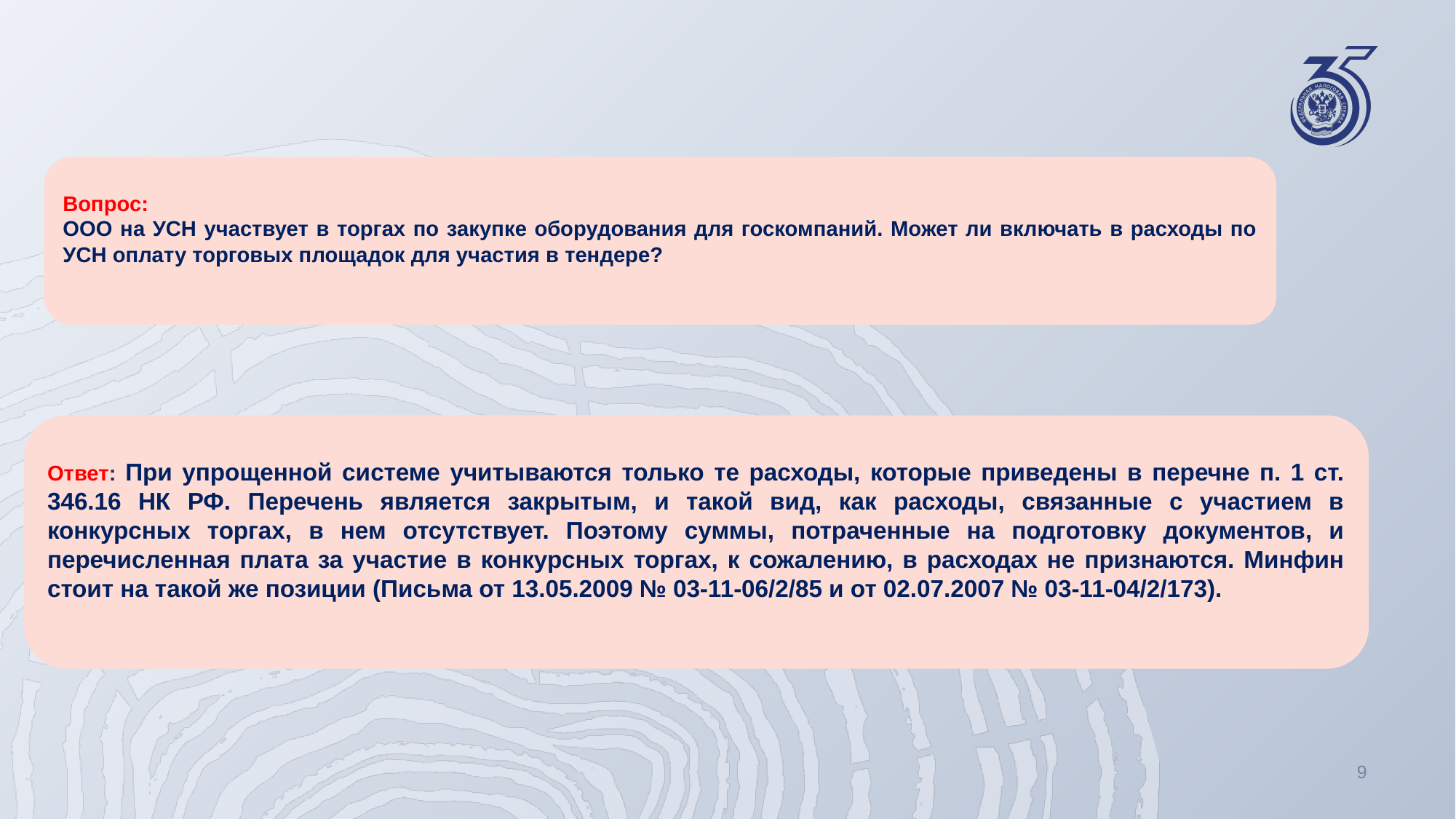

Вопрос:
ООО на УСН участвует в торгах по закупке оборудования для госкомпаний. Может ли включать в расходы по УСН оплату торговых площадок для участия в тендере?

Ответ: При упрощенной системе учитываются только те расходы, которые приведены в перечне п. 1 ст. 346.16 НК РФ. Перечень является закрытым, и такой вид, как расходы, связанные с участием в конкурсных торгах, в нем отсутствует. Поэтому суммы, потраченные на подготовку документов, и перечисленная плата за участие в конкурсных торгах, к сожалению, в расходах не признаются. Минфин стоит на такой же позиции (Письма от 13.05.2009 № 03-11-06/2/85 и от 02.07.2007 № 03-11-04/2/173).

9